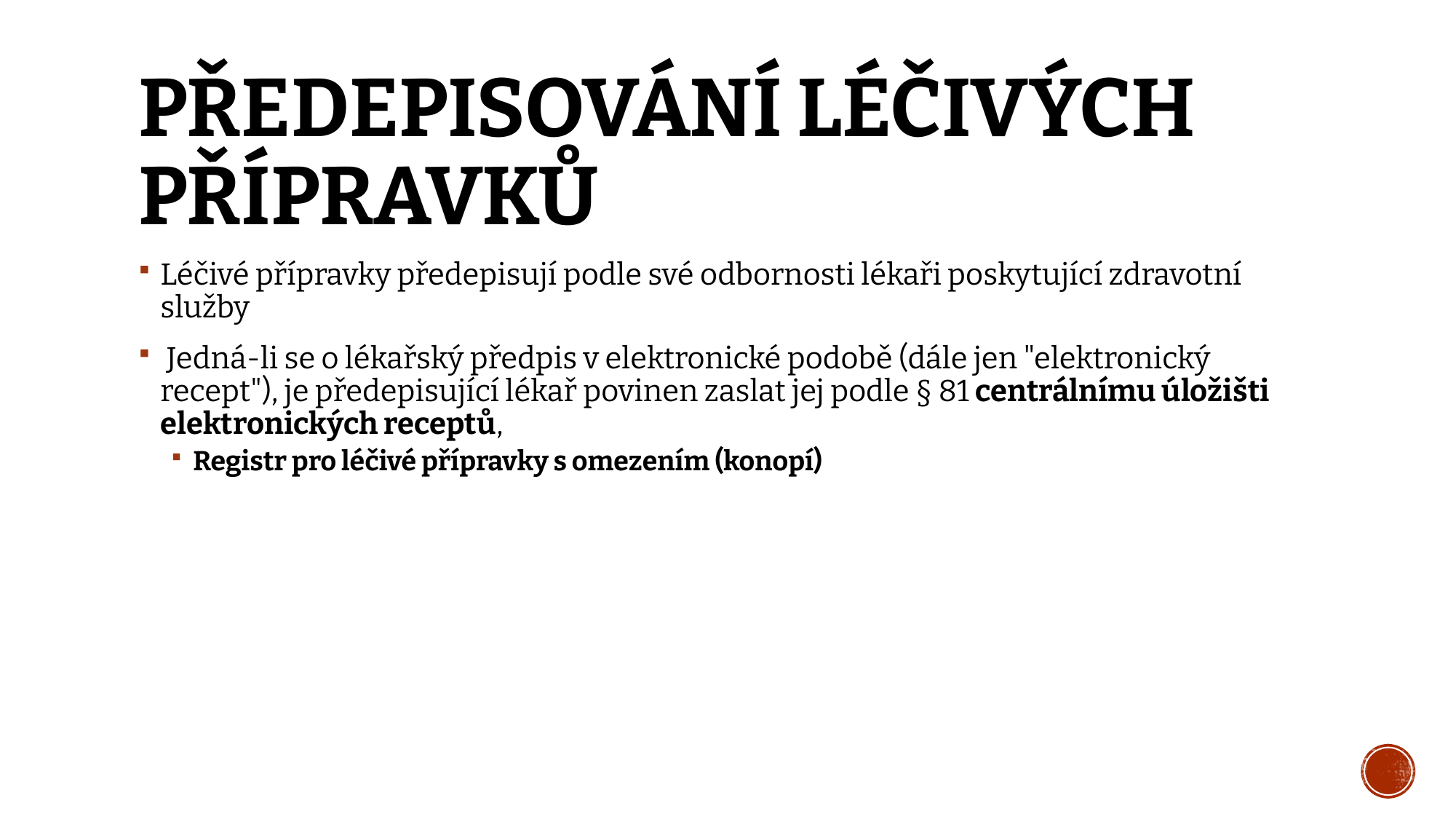

# Předepisování léčivých přípravků
Léčivé přípravky předepisují podle své odbornosti lékaři poskytující zdravotní služby
 Jedná-li se o lékařský předpis v elektronické podobě (dále jen "elektronický recept"), je předepisující lékař povinen zaslat jej podle § 81 centrálnímu úložišti elektronických receptů,
Registr pro léčivé přípravky s omezením (konopí)